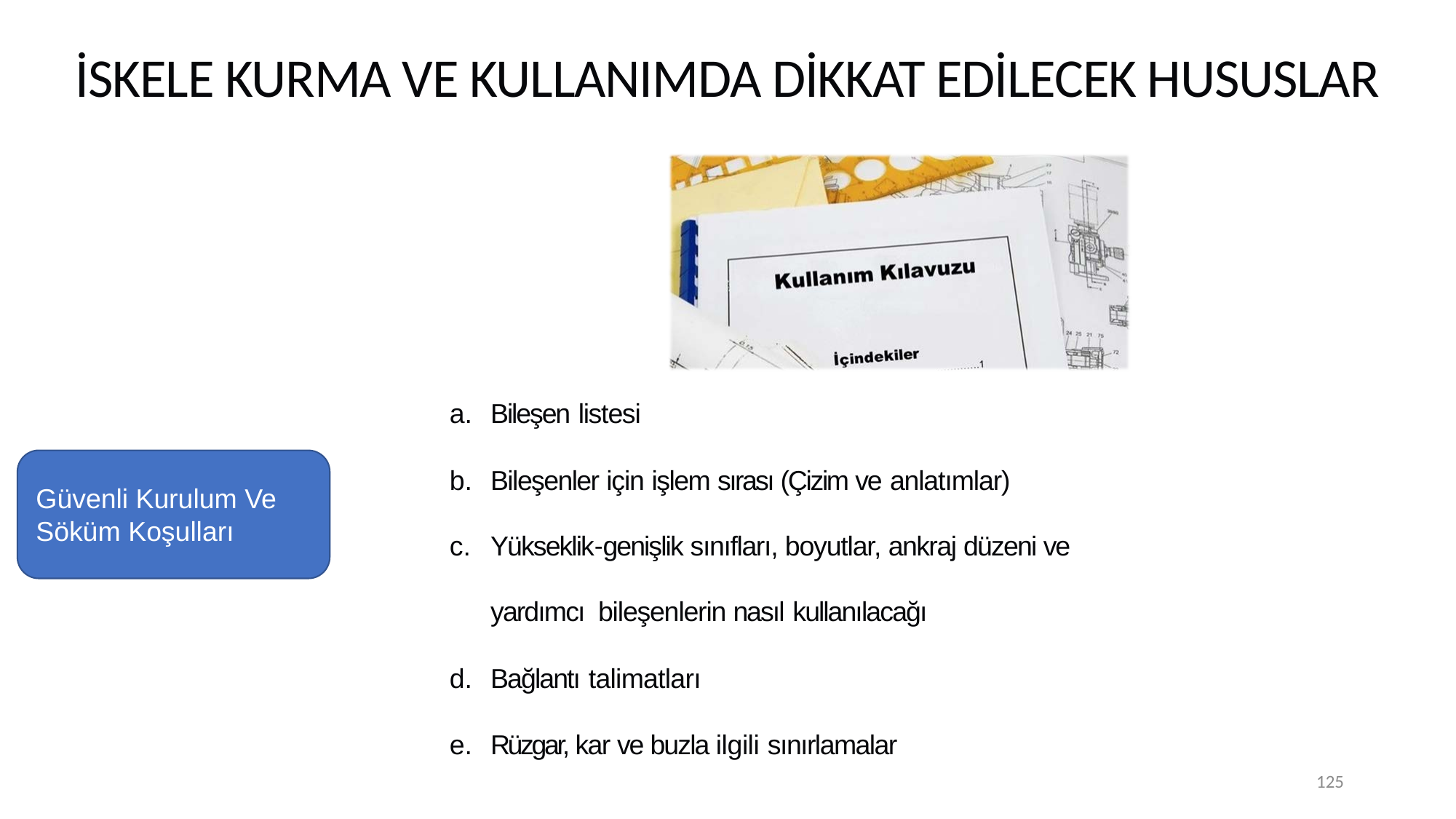

İSKELE KURMA VE KULLANIMDA DİKKAT EDİLECEK HUSUSLAR

Bileşen listesi

Bileşenler için işlem sırası (Çizim ve anlatımlar)
Yükseklik-genişlik sınıfları, boyutlar, ankraj düzeni ve yardımcı  bileşenlerin nasıl kullanılacağı

Bağlantı talimatları

Rüzgar, kar ve buzla ilgili sınırlamalar
Güvenli Kurulum Ve Söküm Koşulları
125